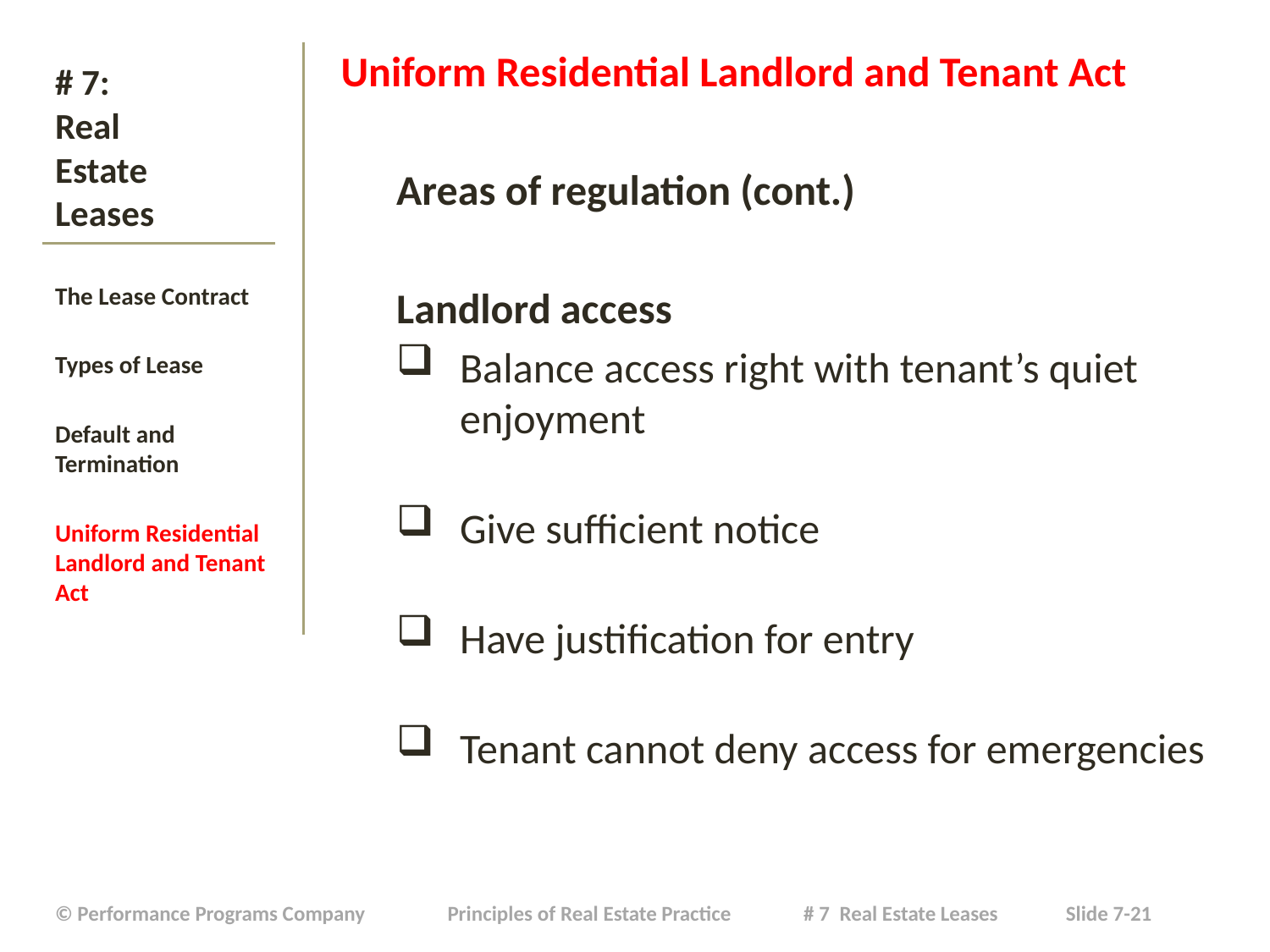

Uniform Residential Landlord and Tenant Act

Areas of regulation (cont.)

Landlord access
Balance access right with tenant’s quiet enjoyment
Give sufficient notice
Have justification for entry
Tenant cannot deny access for emergencies
# # 7: Real Estate Leases

The Lease Contract

Types of Lease

Default and Termination

Uniform Residential Landlord and Tenant Act

| © Performance Programs Company Principles of Real Estate Practice # 7 Real Estate Leases Slide 7-21 |
| --- |